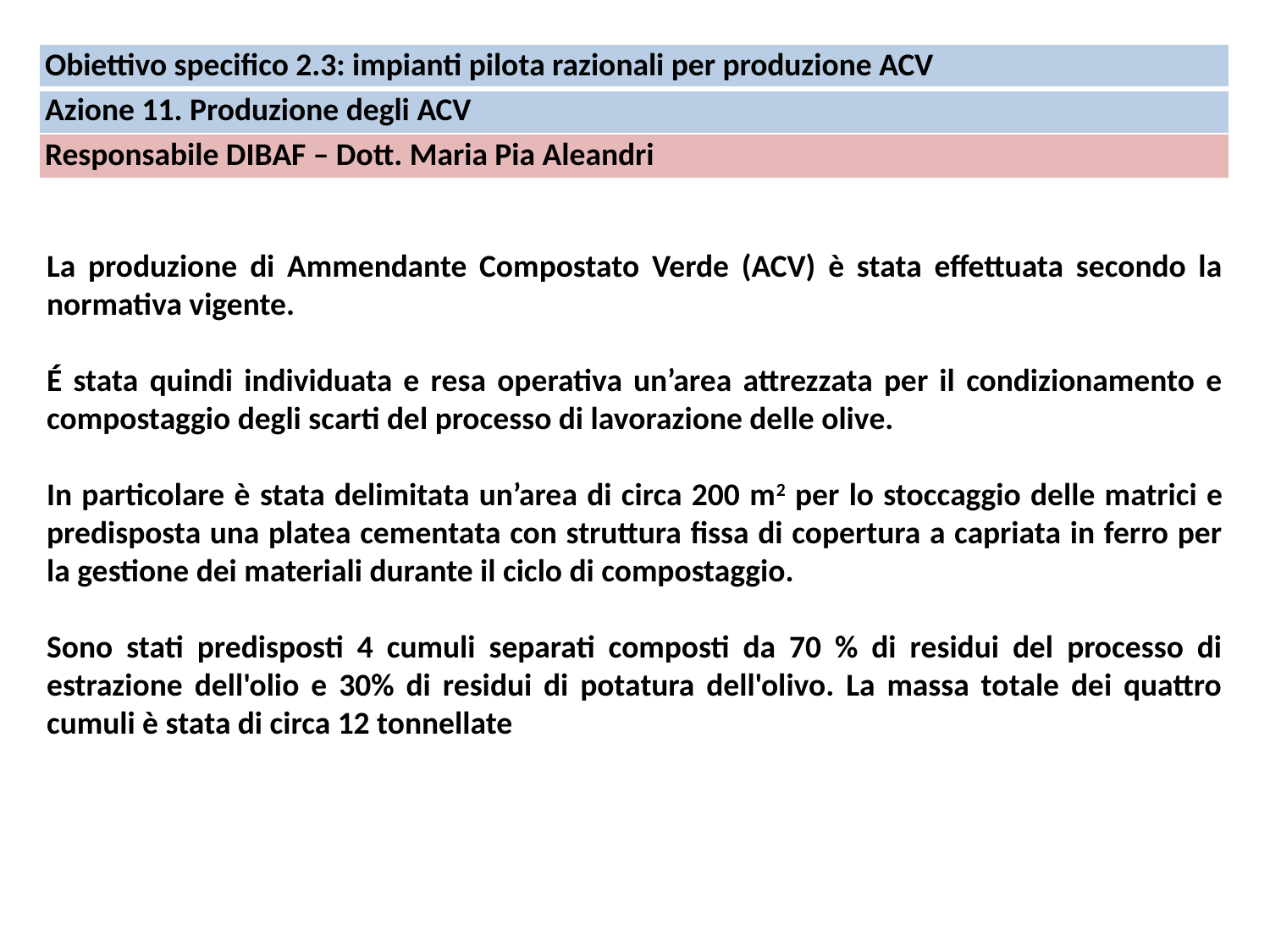

| Obiettivo specifico 2.3: impianti pilota razionali per produzione ACV |
| --- |
| Azione 11. Produzione degli ACV |
| Responsabile DIBAF – Dott. Maria Pia Aleandri |
La produzione di Ammendante Compostato Verde (ACV) è stata effettuata secondo la normativa vigente.

É stata quindi individuata e resa operativa un’area attrezzata per il condizionamento e compostaggio degli scarti del processo di lavorazione delle olive.

In particolare è stata delimitata un’area di circa 200 m2 per lo stoccaggio delle matrici e predisposta una platea cementata con struttura fissa di copertura a capriata in ferro per la gestione dei materiali durante il ciclo di compostaggio.

Sono stati predisposti 4 cumuli separati composti da 70 % di residui del processo di estrazione dell'olio e 30% di residui di potatura dell'olivo. La massa totale dei quattro cumuli è stata di circa 12 tonnellate